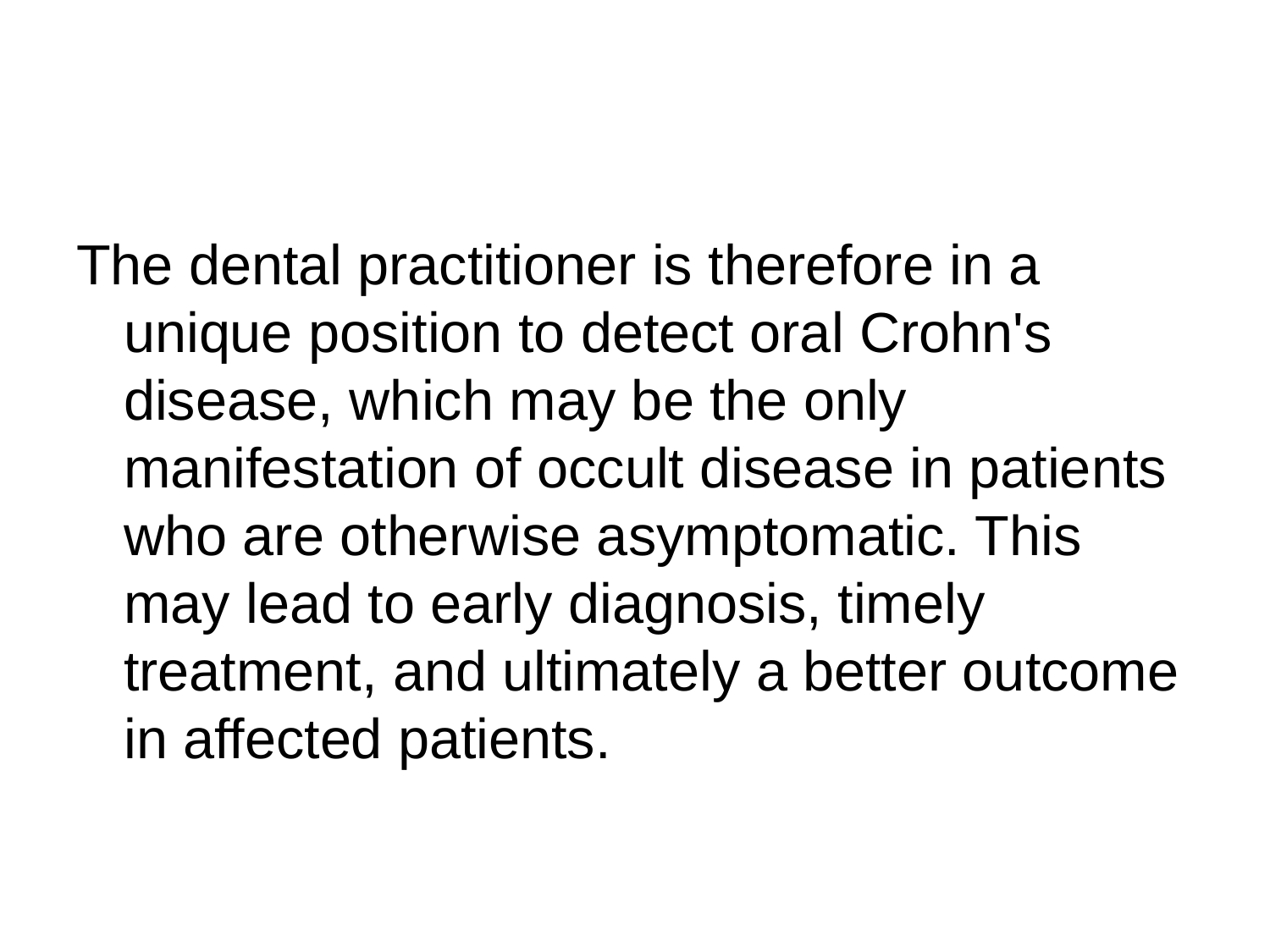

#
The dental practitioner is therefore in a unique position to detect oral Crohn's disease, which may be the only manifestation of occult disease in patients who are otherwise asymptomatic. This may lead to early diagnosis, timely treatment, and ultimately a better outcome in affected patients.